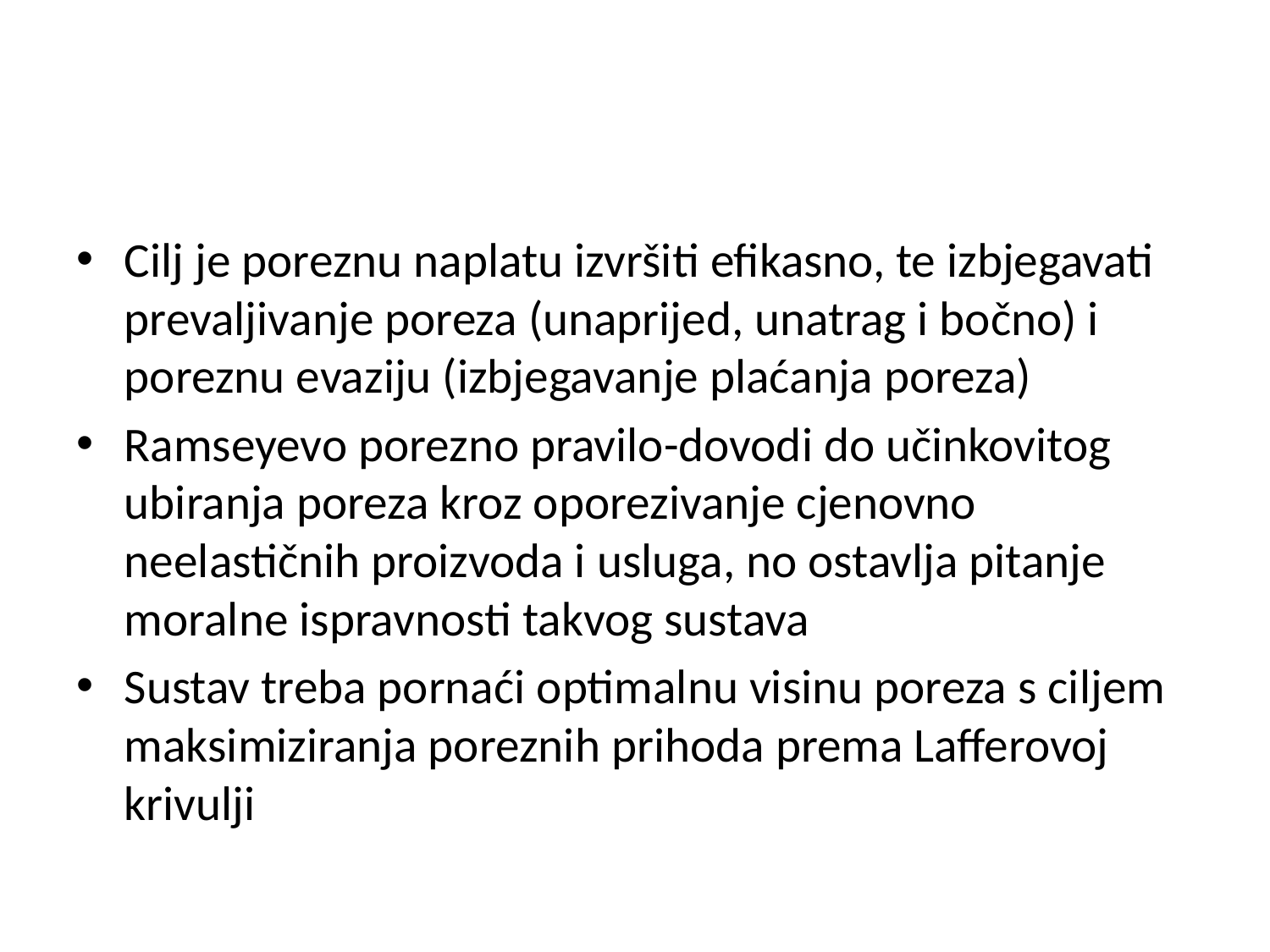

Cilj je poreznu naplatu izvršiti efikasno, te izbjegavati prevaljivanje poreza (unaprijed, unatrag i bočno) i poreznu evaziju (izbjegavanje plaćanja poreza)
Ramseyevo porezno pravilo-dovodi do učinkovitog ubiranja poreza kroz oporezivanje cjenovno neelastičnih proizvoda i usluga, no ostavlja pitanje moralne ispravnosti takvog sustava
Sustav treba pornaći optimalnu visinu poreza s ciljem maksimiziranja poreznih prihoda prema Lafferovoj krivulji